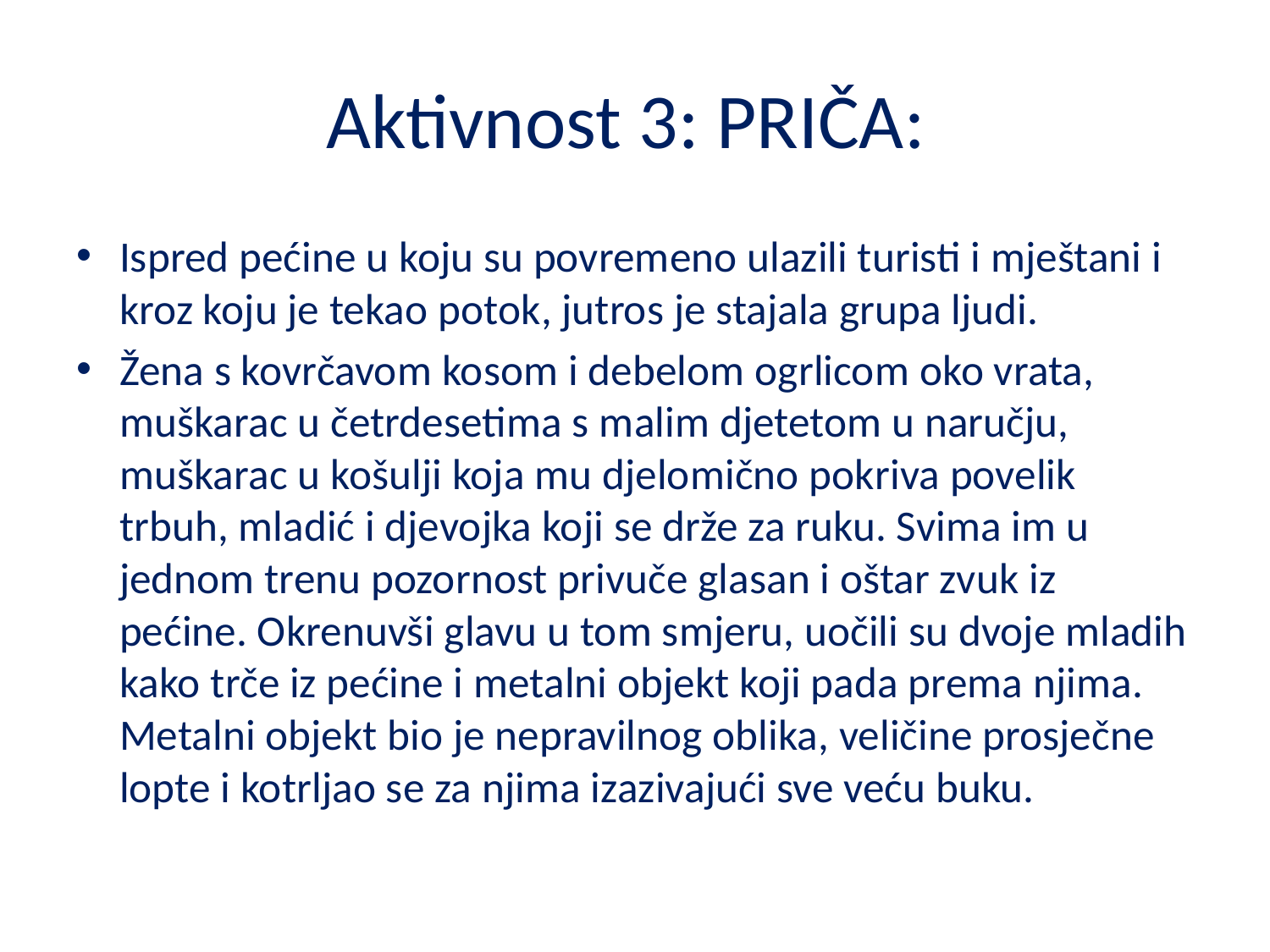

# Aktivnost 3: PRIČA:
Ispred pećine u koju su povremeno ulazili turisti i mještani i kroz koju je tekao potok, jutros je stajala grupa ljudi.
Žena s kovrčavom kosom i debelom ogrlicom oko vrata, muškarac u četrdesetima s malim djetetom u naručju, muškarac u košulji koja mu djelomično pokriva povelik trbuh, mladić i djevojka koji se drže za ruku. Svima im u jednom trenu pozornost privuče glasan i oštar zvuk iz pećine. Okrenuvši glavu u tom smjeru, uočili su dvoje mladih kako trče iz pećine i metalni objekt koji pada prema njima. Metalni objekt bio je nepravilnog oblika, veličine prosječne lopte i kotrljao se za njima izazivajući sve veću buku.